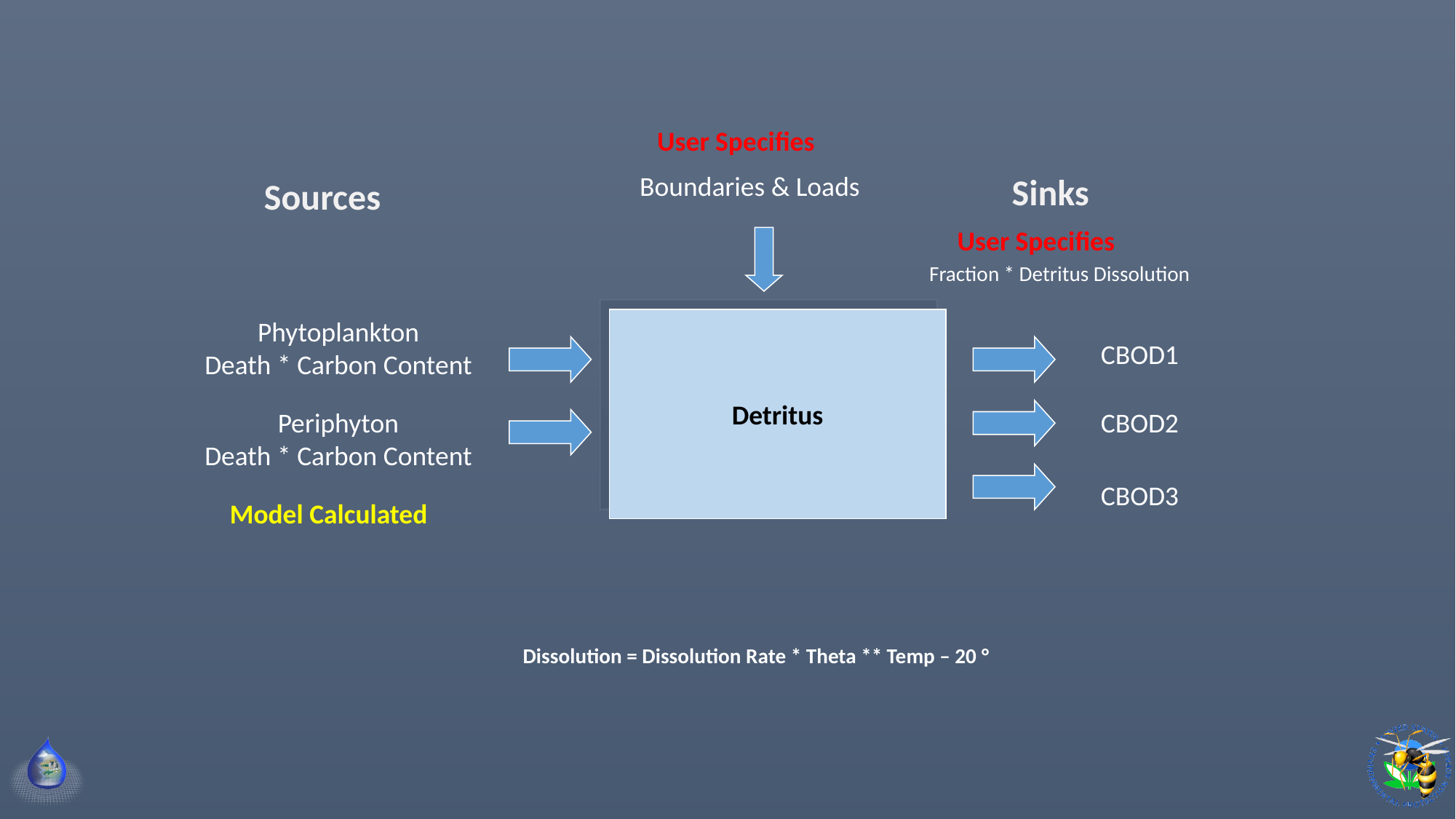

User Specifies
Boundaries & Loads

Sinks
Sources
User Specifies
Fraction * Detritus Dissolution
Detritus
Phytoplankton
Death * Carbon Content

CBOD1

CBOD2

CBOD3
Periphyton
Death * Carbon Content

Model Calculated
Dissolution = Dissolution Rate * Theta ** Temp – 20 °